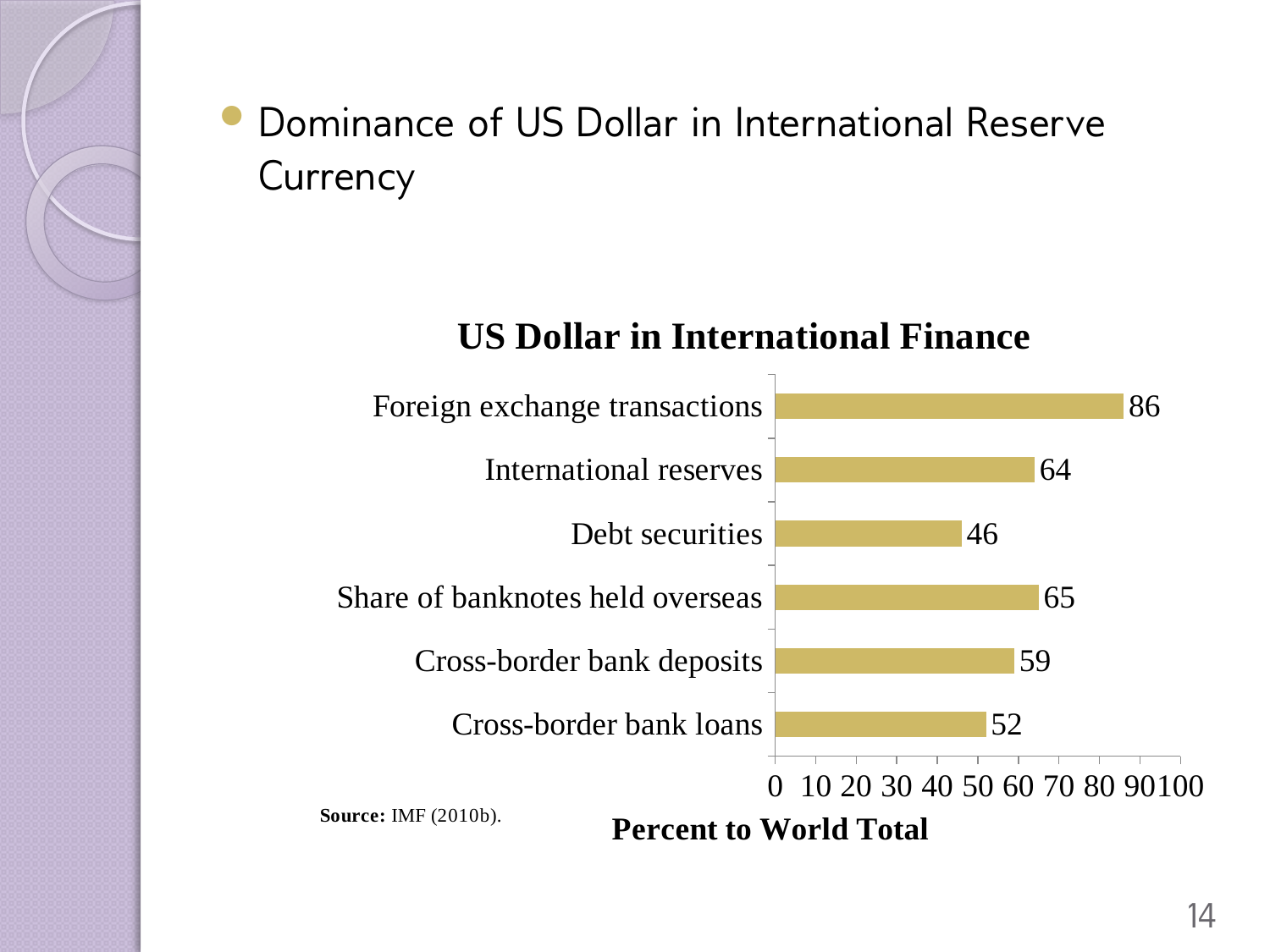

Dominance of US Dollar in International Reserve Currency

### Chart: US Dollar in International Finance

| Category |  |
|---|---|
| Cross-border bank loans | 52.0 |
| Cross-border bank deposits | 59.0 |
| Share of banknotes held overseas | 65.0 |
| Debt securities | 46.0 |
| International reserves | 64.0 |
| Foreign exchange transactions | 86.0 |
14